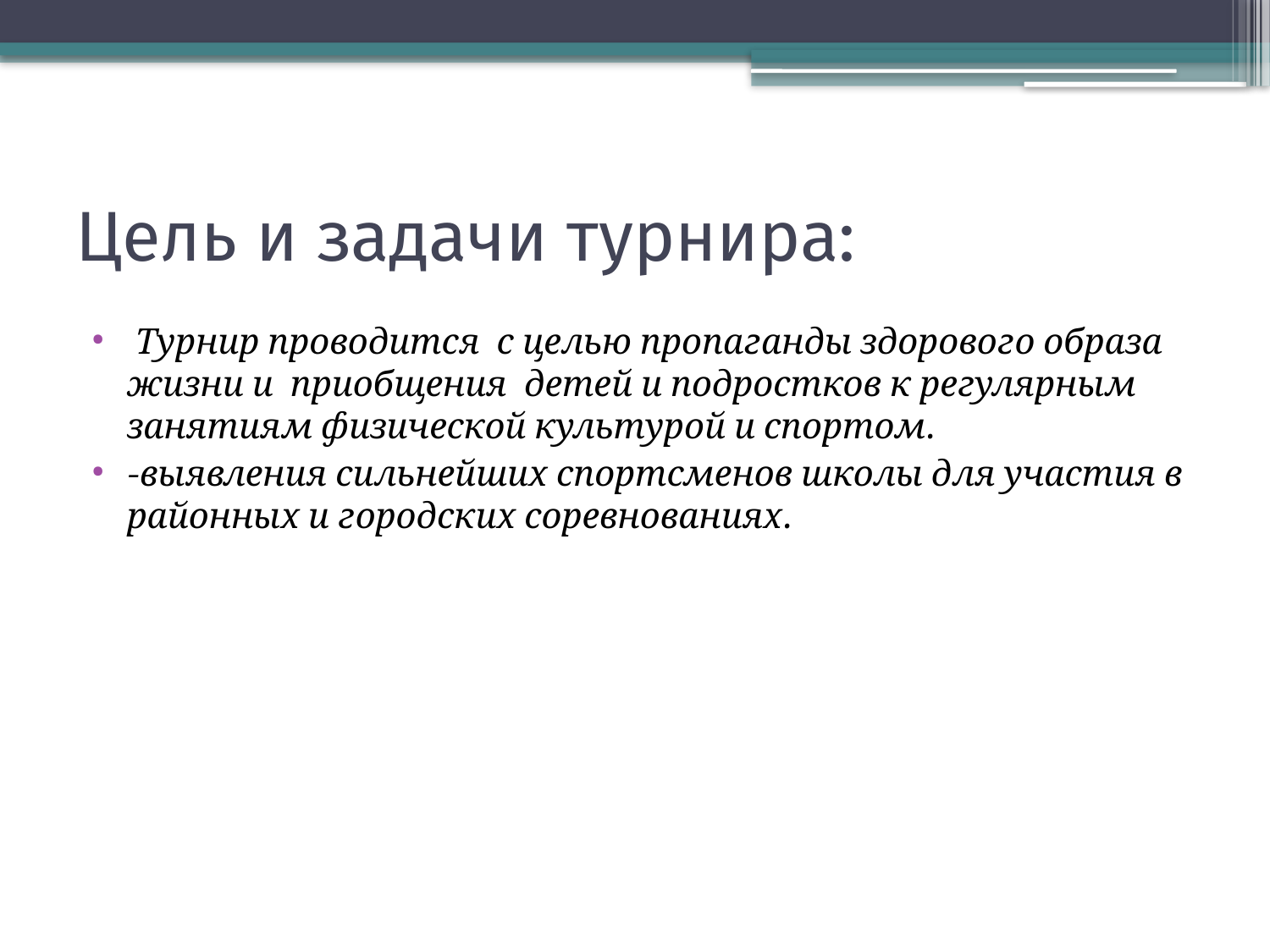

# Цель и задачи турнира:
 Турнир проводится  с целью пропаганды здорового образа жизни и  приобщения  детей и подростков к регулярным занятиям физической культурой и спортом.
-выявления сильнейших спортсменов школы для участия в районных и городских соревнованиях.